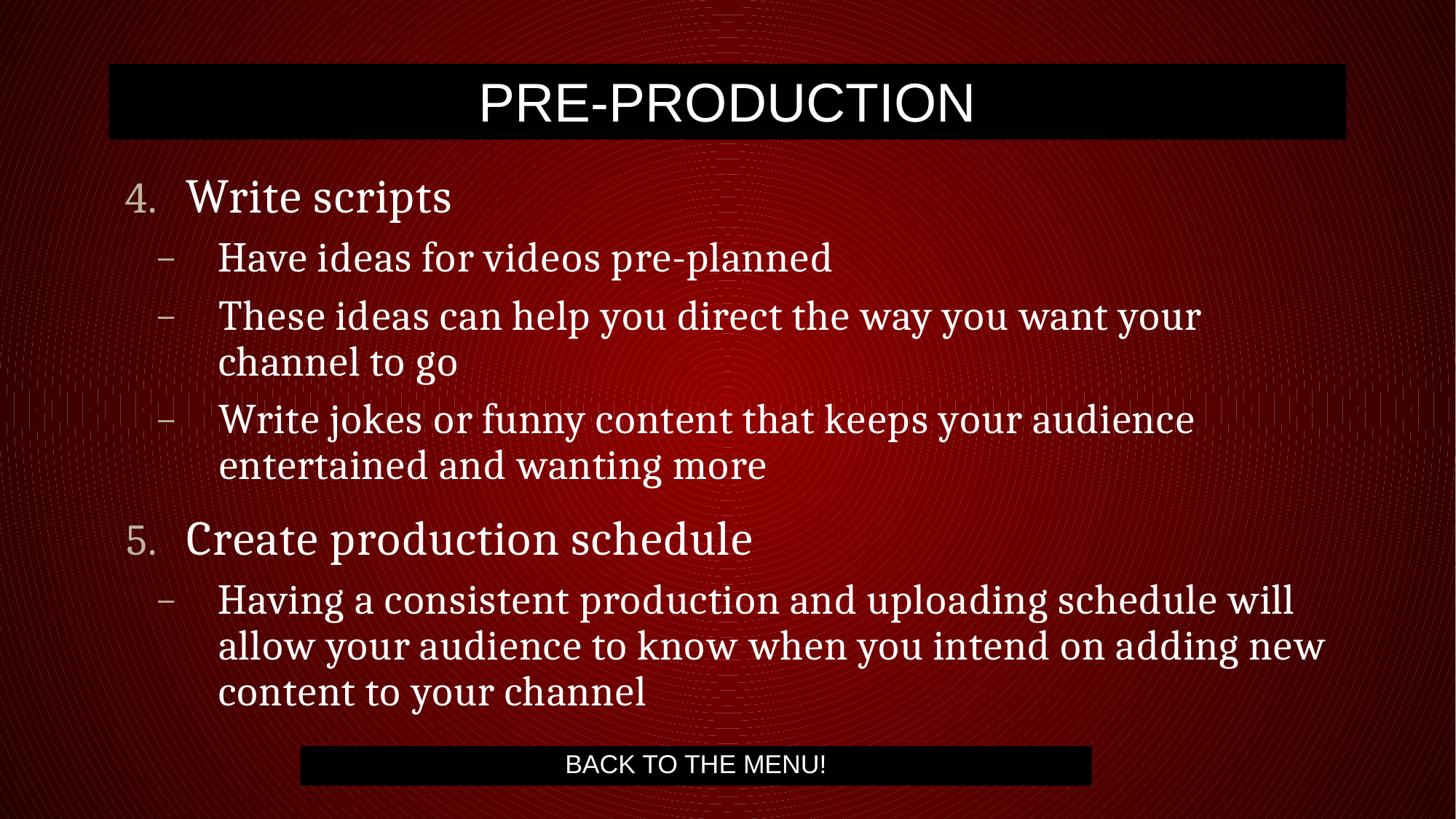

# Pre-production
Write scripts
Have ideas for videos pre-planned
These ideas can help you direct the way you want your channel to go
Write jokes or funny content that keeps your audience entertained and wanting more
Create production schedule
Having a consistent production and uploading schedule will allow your audience to know when you intend on adding new content to your channel
Back to the menu!